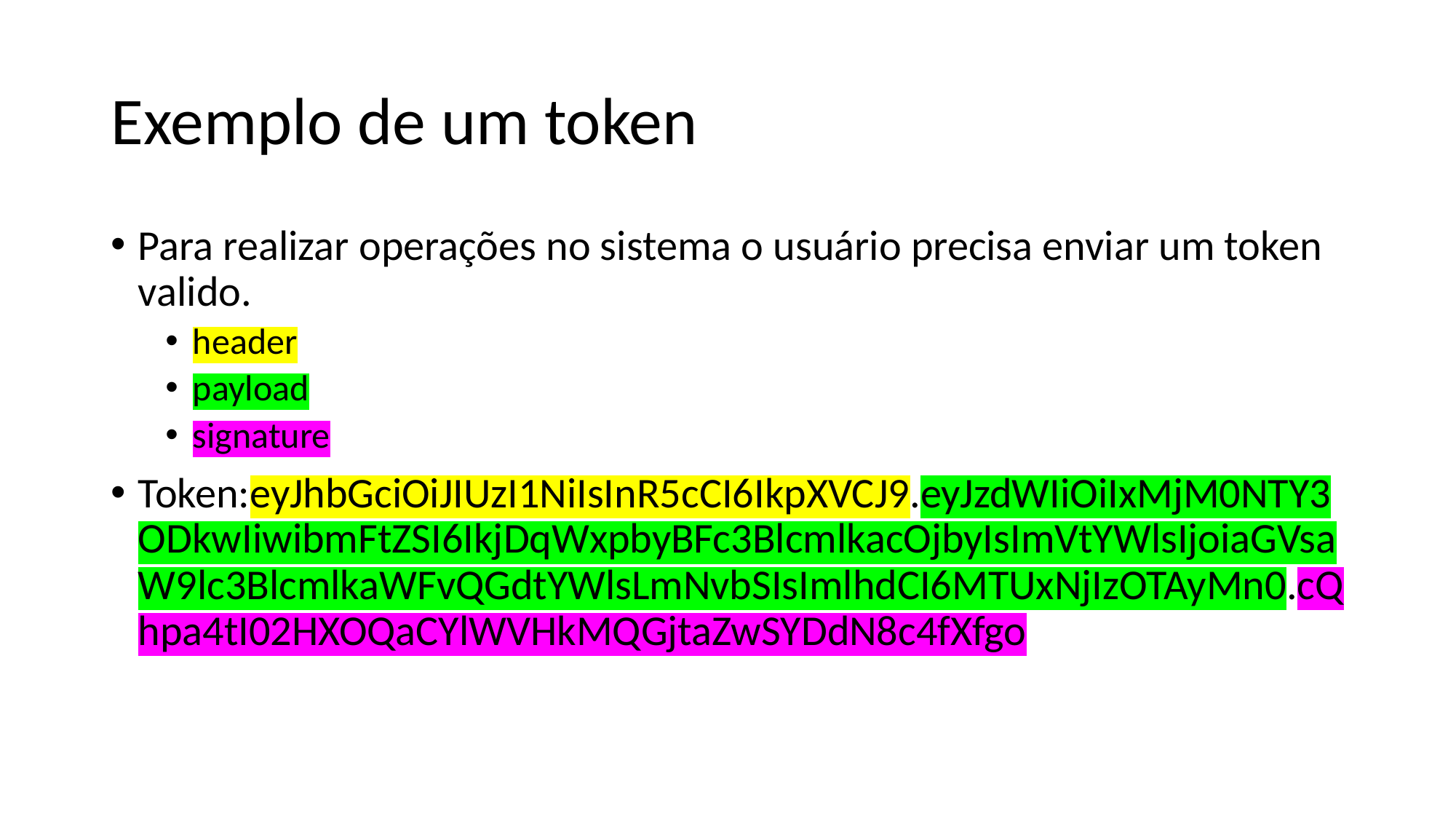

# Exemplo de um token
Para realizar operações no sistema o usuário precisa enviar um token valido.
header
payload
signature
Token:eyJhbGciOiJIUzI1NiIsInR5cCI6IkpXVCJ9.eyJzdWIiOiIxMjM0NTY3ODkwIiwibmFtZSI6IkjDqWxpbyBFc3BlcmlkacOjbyIsImVtYWlsIjoiaGVsaW9lc3BlcmlkaWFvQGdtYWlsLmNvbSIsImlhdCI6MTUxNjIzOTAyMn0.cQhpa4tI02HXOQaCYlWVHkMQGjtaZwSYDdN8c4fXfgo